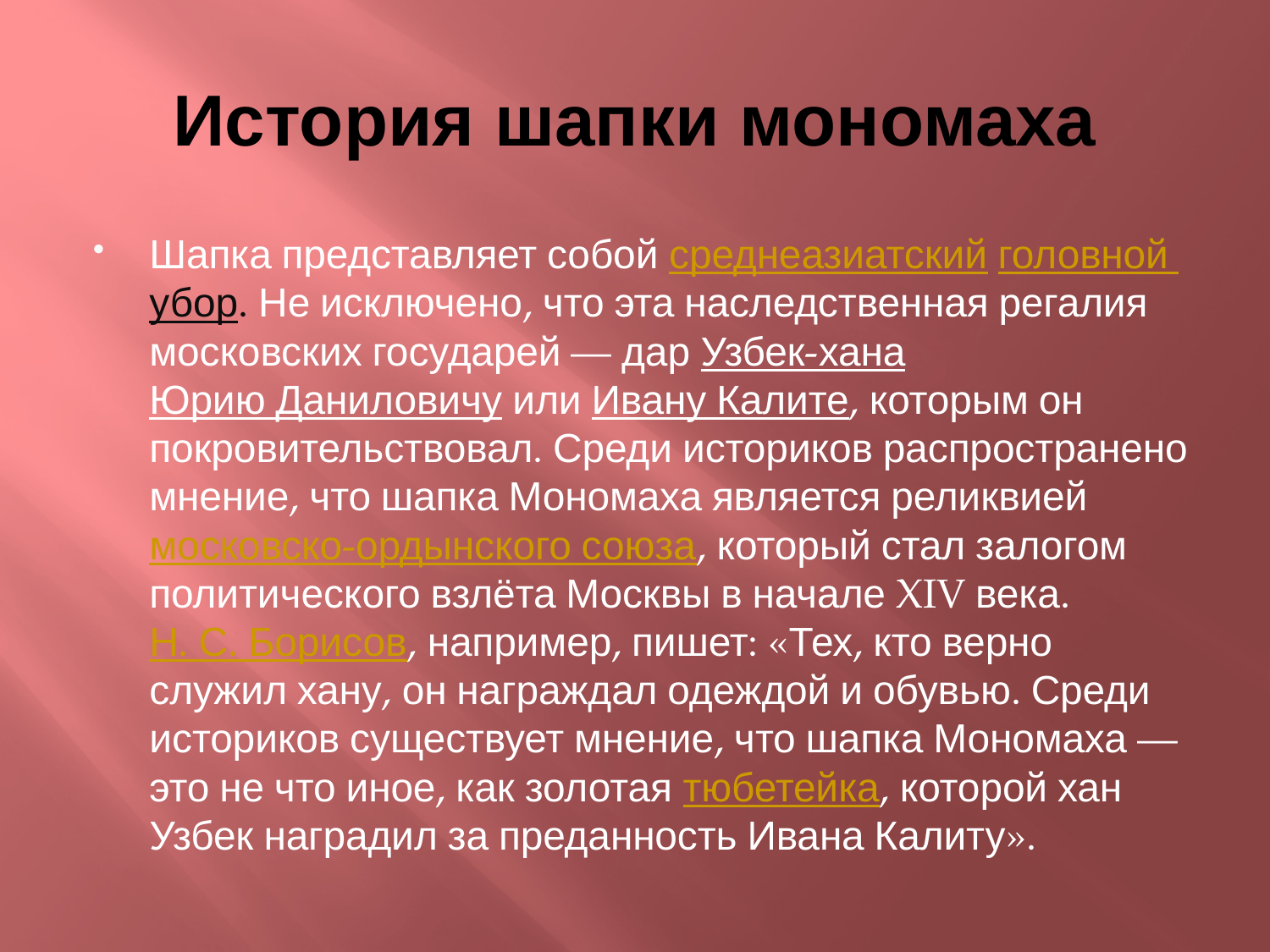

# История шапки мономаха
Шапка представляет собой среднеазиатский головной убор. Не исключено, что эта наследственная регалия московских государей — дар Узбек-хана Юрию Даниловичу или Ивану Калите, которым он покровительствовал. Среди историков распространено мнение, что шапка Мономаха является реликвией московско-ордынского союза, который стал залогом политического взлёта Москвы в начале XIV века. Н. С. Борисов, например, пишет: «Тех, кто верно служил хану, он награждал одеждой и обувью. Среди историков существует мнение, что шапка Мономаха — это не что иное, как золотая тюбетейка, которой хан Узбек наградил за преданность Ивана Калиту».